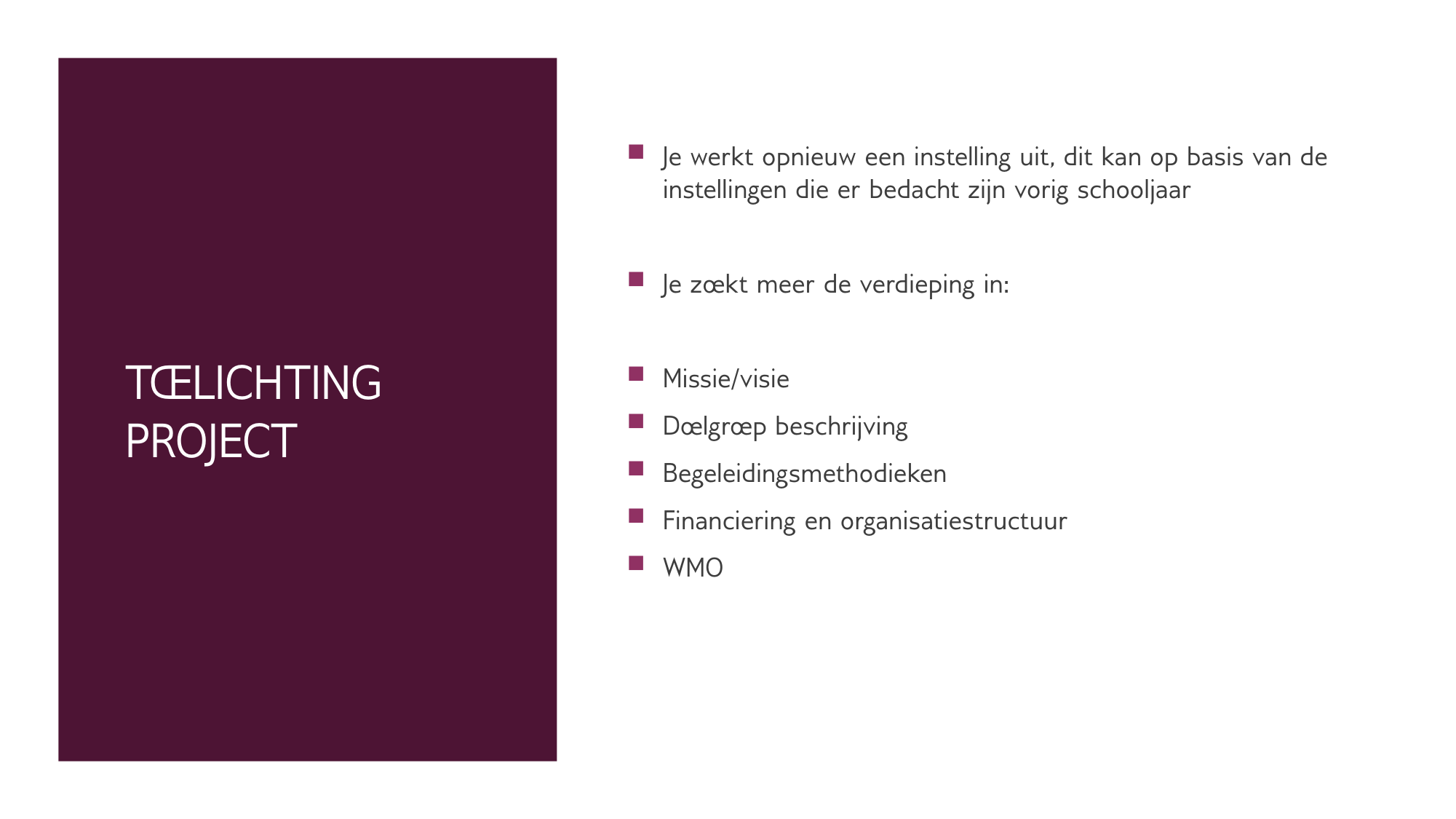

# Toelichting project
Je werkt opnieuw een instelling uit, dit kan op basis van de instellingen die er bedacht zijn vorig schooljaar

Je zoekt meer de verdieping in:

Missie/visie
Doelgroep beschrijving
Begeleidingsmethodieken
Financiering en organisatiestructuur
WMO